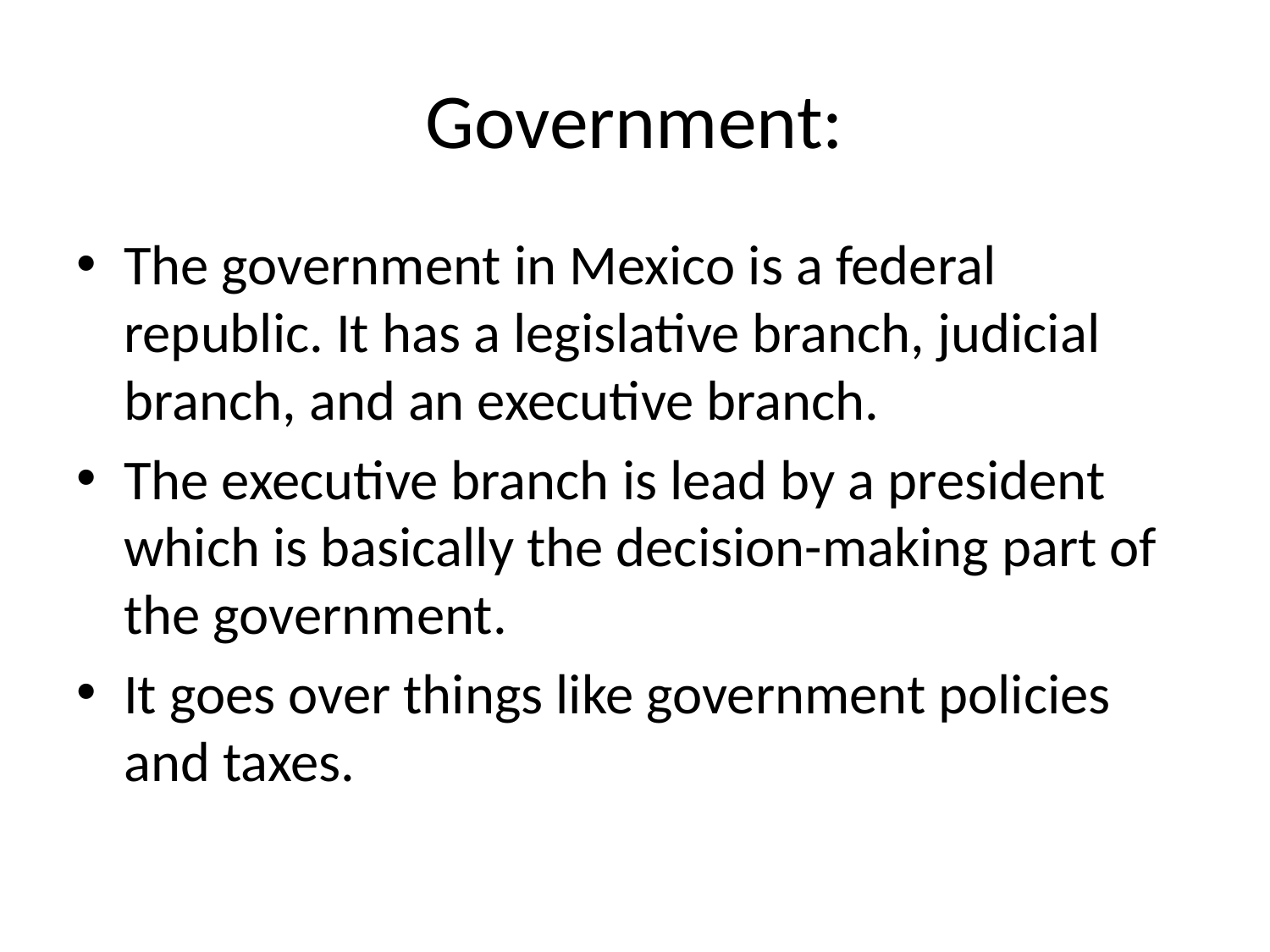

# Government:
The government in Mexico is a federal republic. It has a legislative branch, judicial branch, and an executive branch.
The executive branch is lead by a president  which is basically the decision-making part of the government.
It goes over things like government policies and taxes.